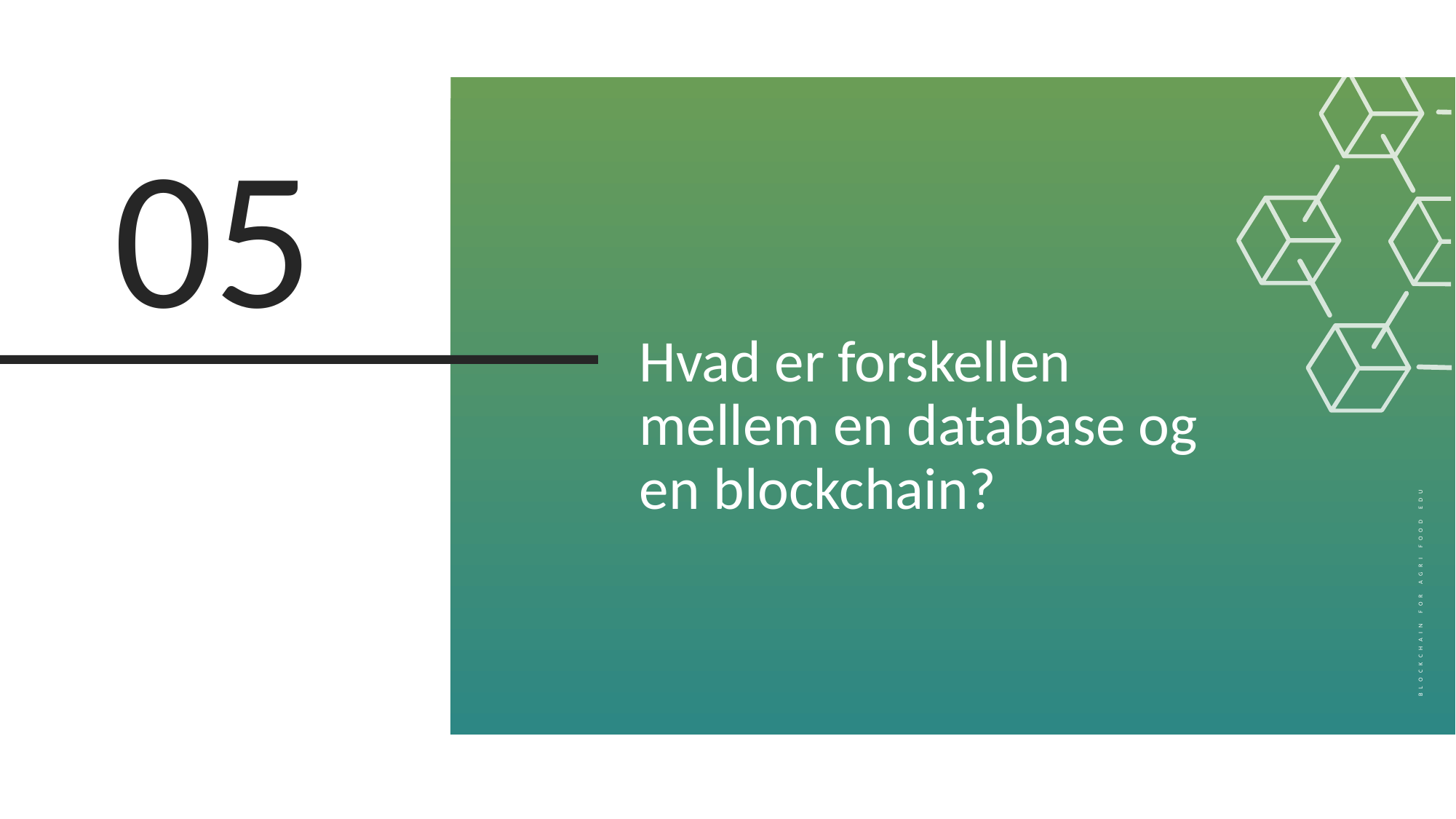

05
Hvad er forskellen mellem en database og en blockchain?